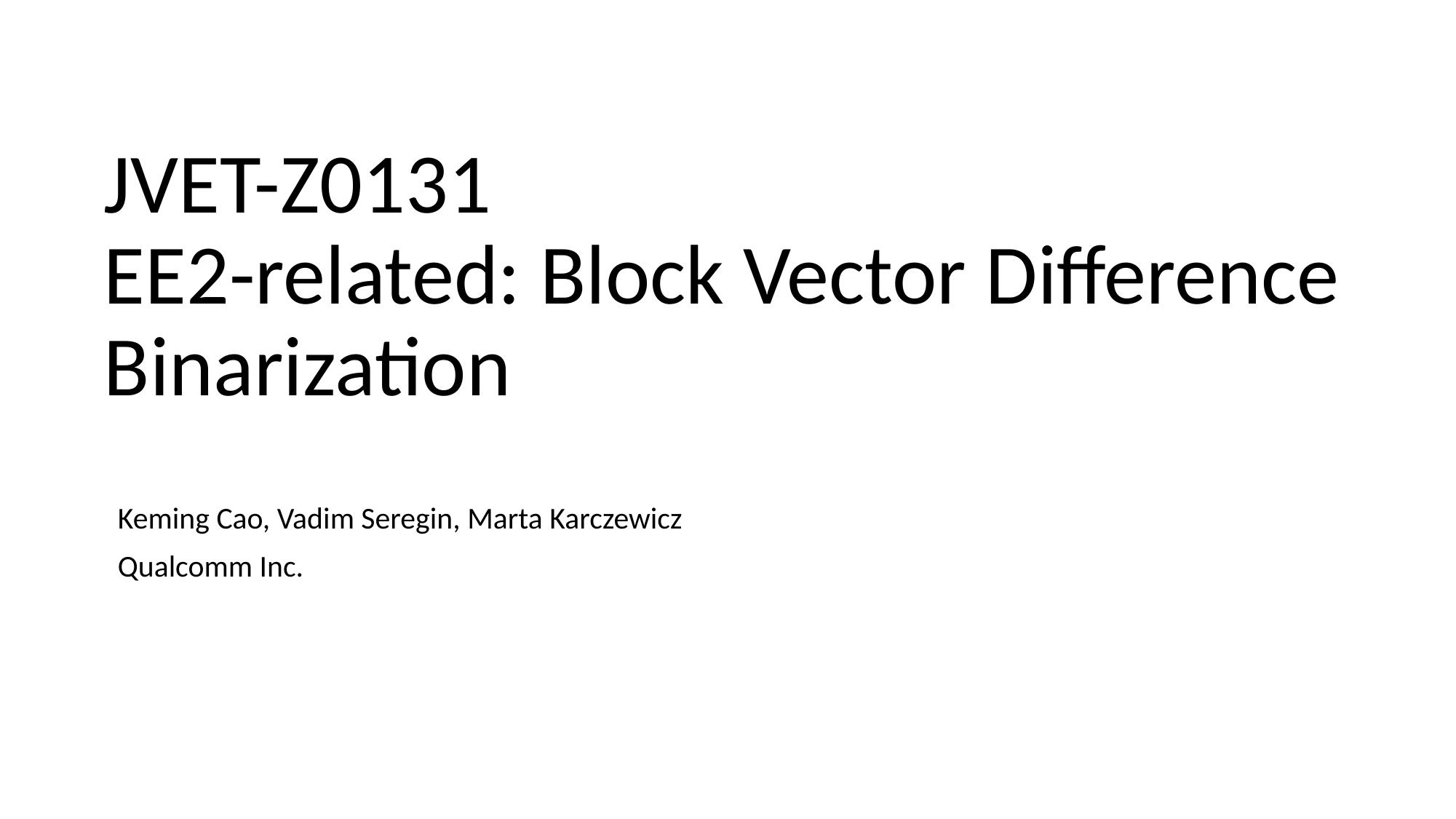

# JVET-Z0131 EE2-related: Block Vector Difference Binarization
Keming Cao, Vadim Seregin, Marta Karczewicz
Qualcomm Inc.